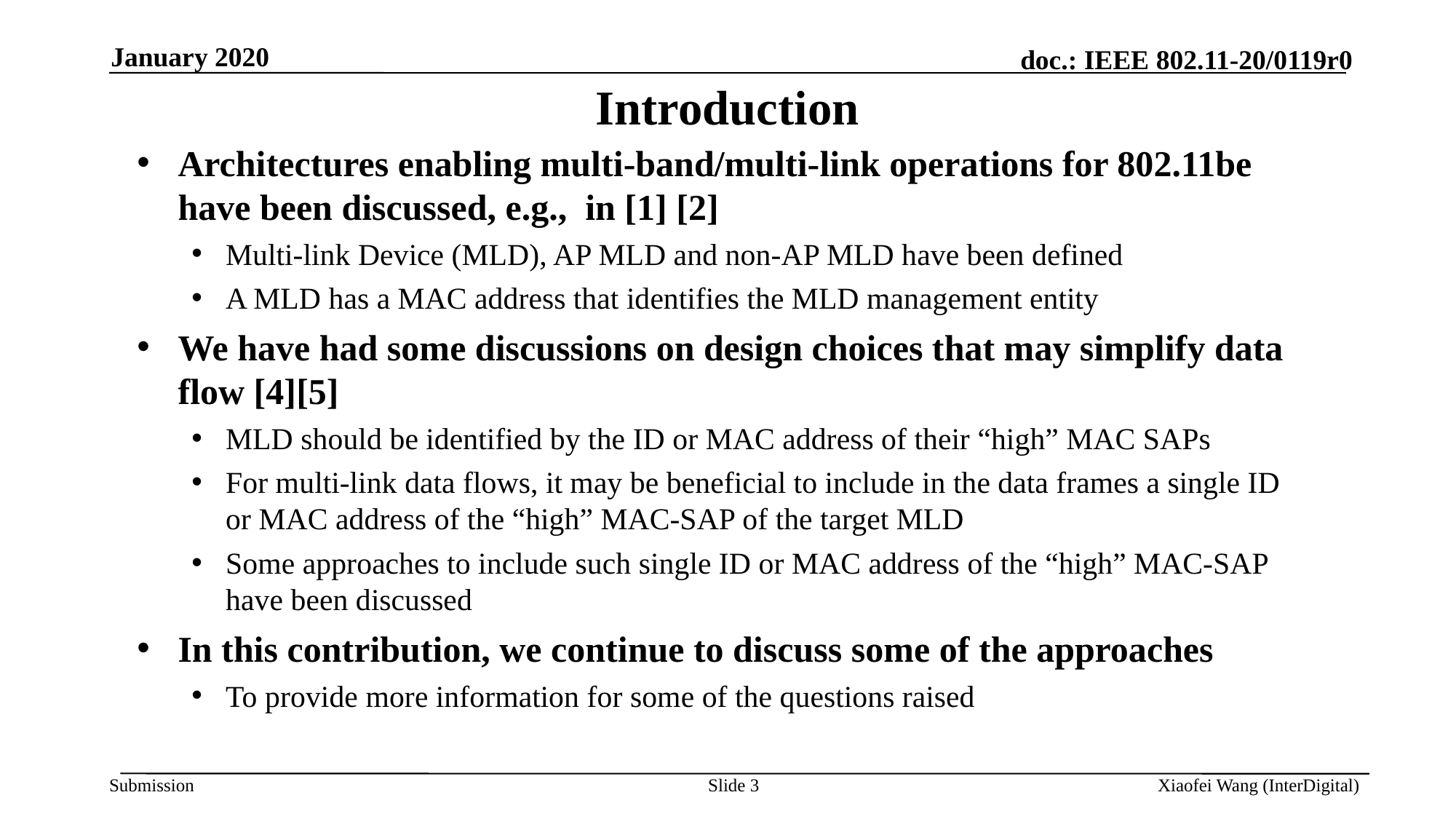

January 2020
# Introduction
Architectures enabling multi-band/multi-link operations for 802.11be have been discussed, e.g.,  in [1] [2]
Multi-link Device (MLD), AP MLD and non-AP MLD have been defined
A MLD has a MAC address that identifies the MLD management entity
We have had some discussions on design choices that may simplify data flow [4][5]
MLD should be identified by the ID or MAC address of their “high” MAC SAPs
For multi-link data flows, it may be beneficial to include in the data frames a single ID or MAC address of the “high” MAC-SAP of the target MLD
Some approaches to include such single ID or MAC address of the “high” MAC-SAP have been discussed
In this contribution, we continue to discuss some of the approaches
To provide more information for some of the questions raised

Slide 3
Xiaofei Wang (InterDigital)